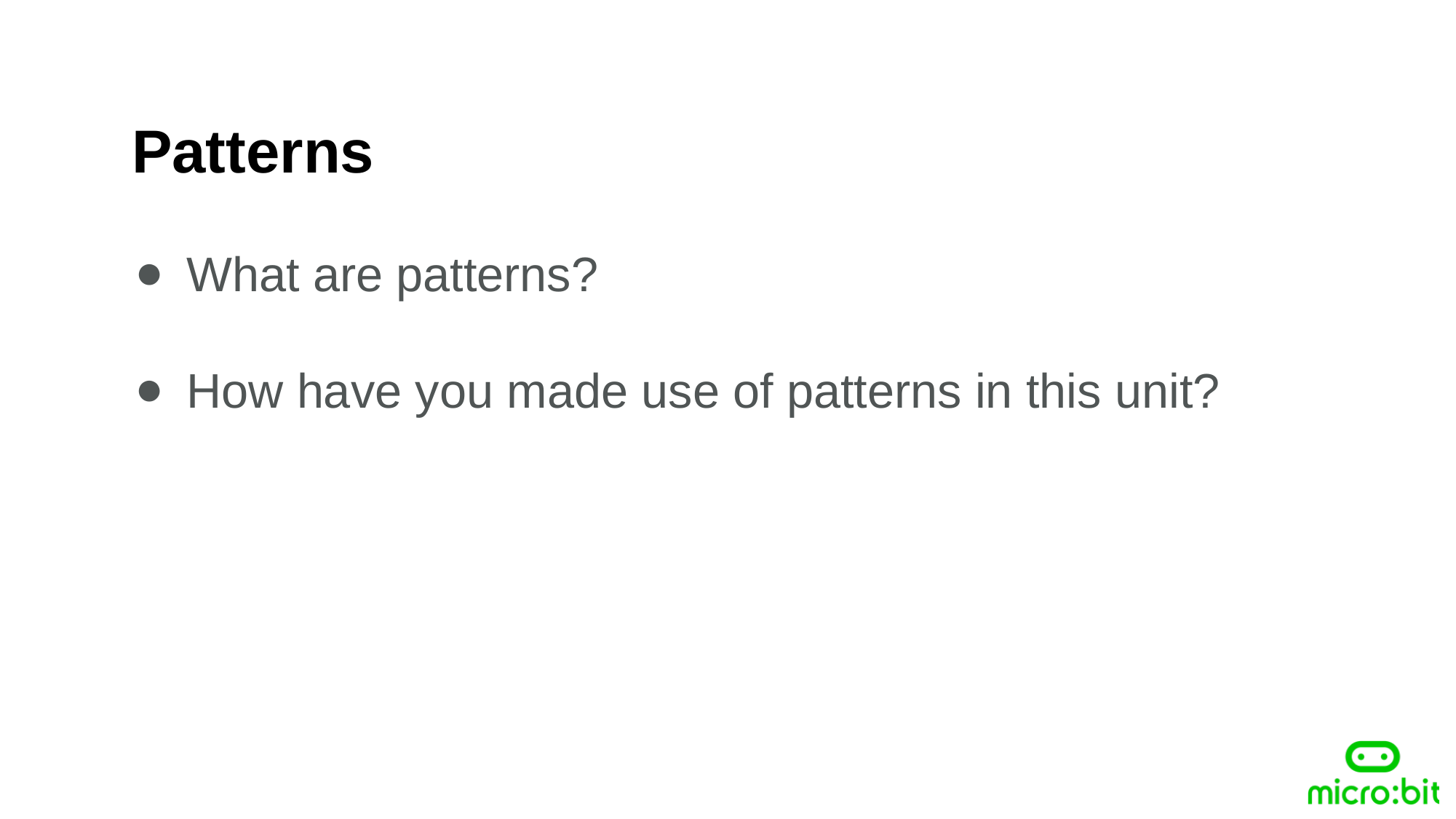

Patterns

What are patterns?

How have you made use of patterns in this unit?